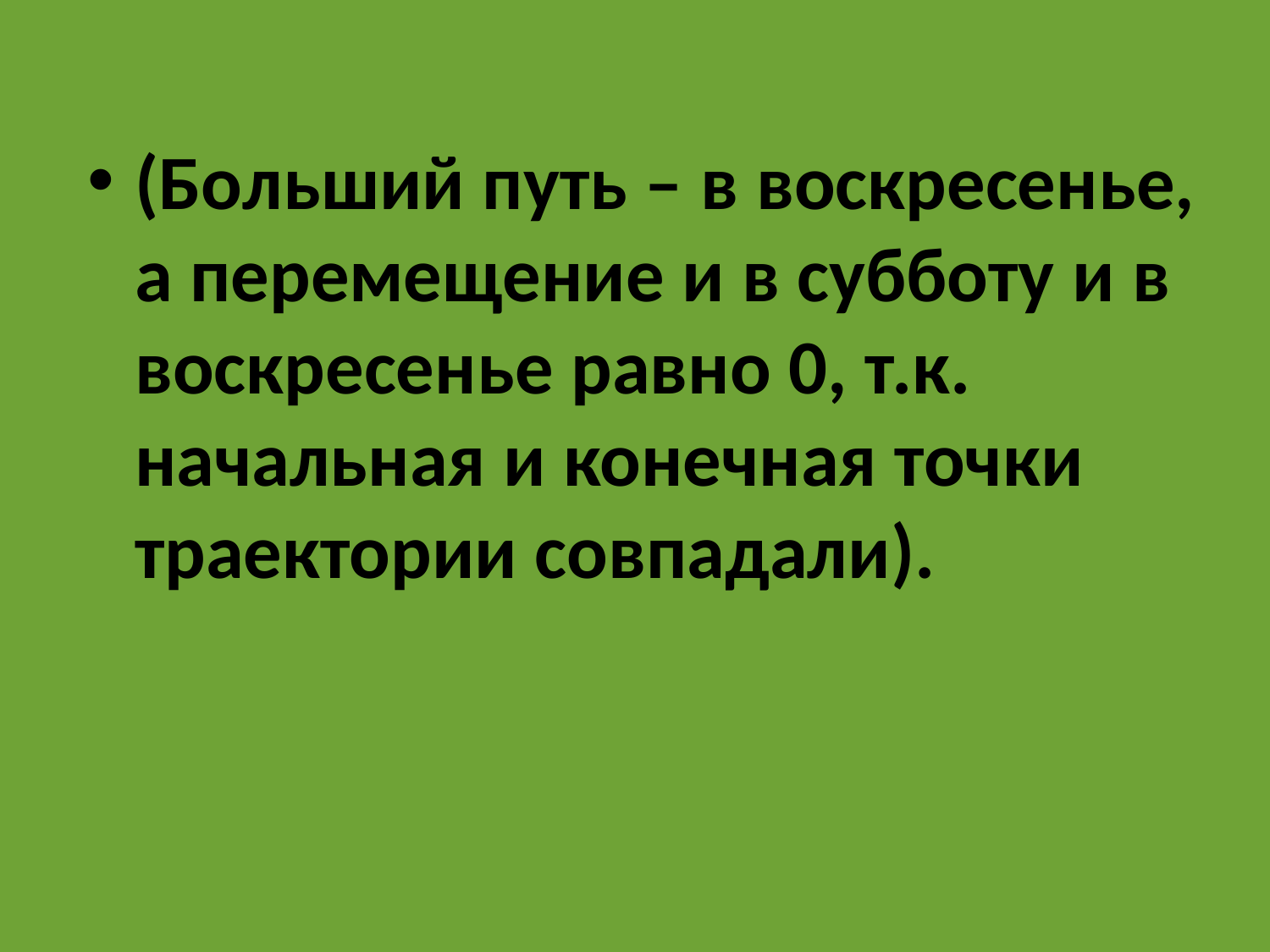

(Больший путь – в воскресенье, а перемещение и в субботу и в воскресенье равно 0, т.к. начальная и конечная точки траектории совпадали).